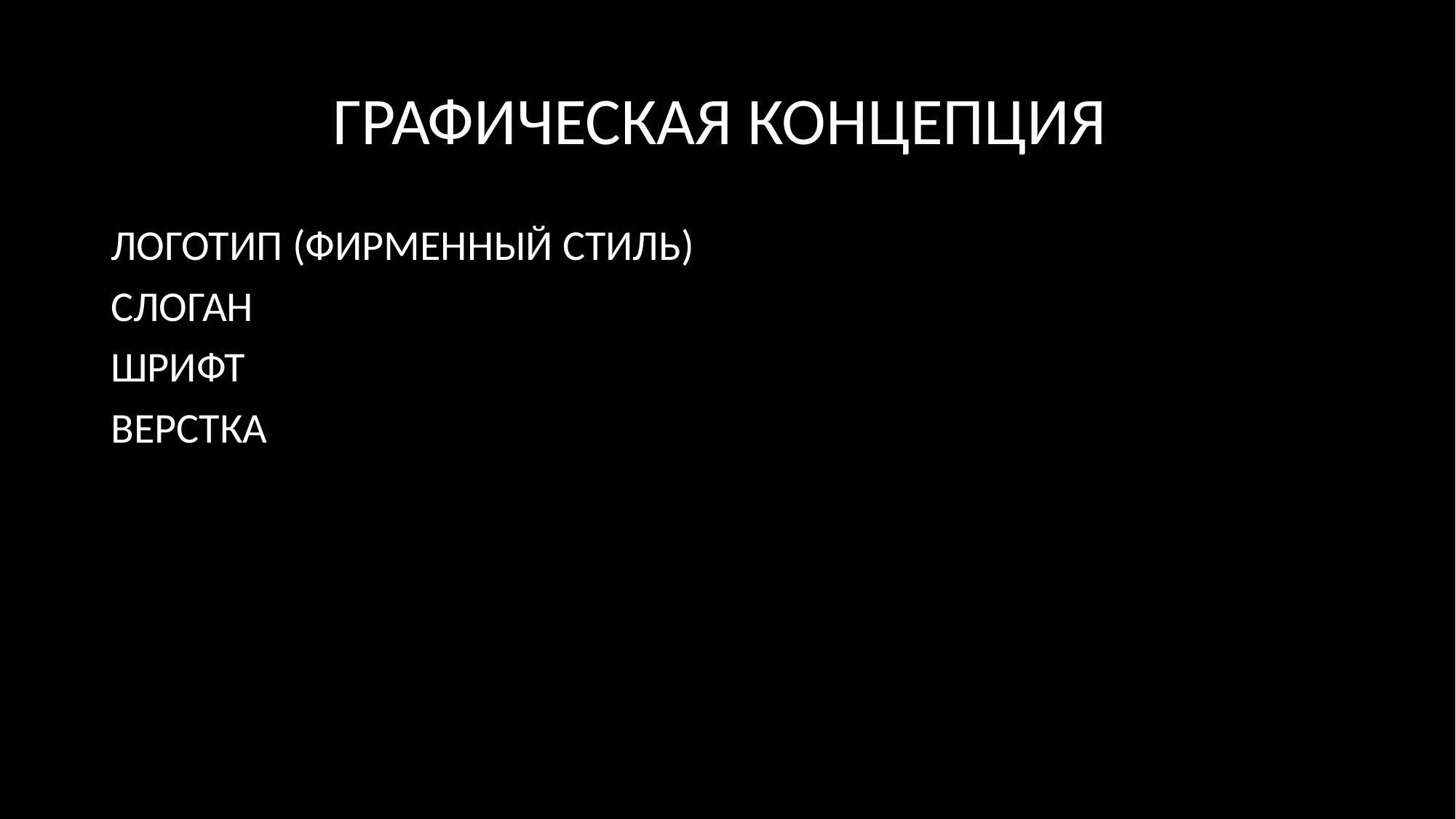

# ГРАФИЧЕСКАЯ КОНЦЕПЦИЯ
ЛОГОТИП (ФИРМЕННЫЙ СТИЛЬ)
СЛОГАН
ШРИФТ
ВЕРСТКА